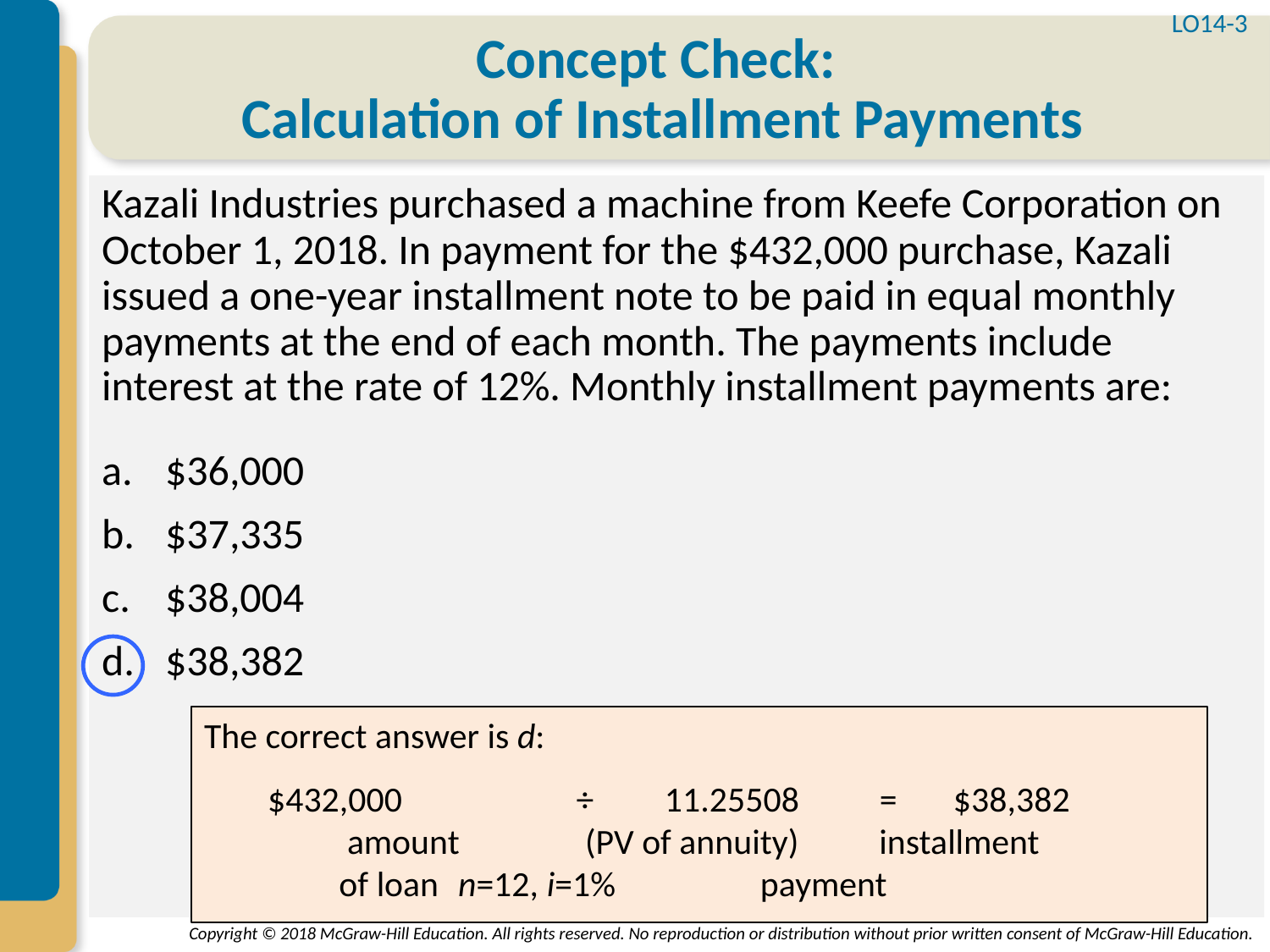

LO14-3
# Concept Check: Calculation of Installment Payments
Kazali Industries purchased a machine from Keefe Corporation on October 1, 2018. In payment for the $432,000 purchase, Kazali issued a one-year installment note to be paid in equal monthly payments at the end of each month. The payments include interest at the rate of 12%. Monthly installment payments are:
$36,000
$37,335
$38,004
$38,382

The correct answer is d:
$432,000	÷	  11.25508          =       $38,382
	  amount 	(PV of annuity)	     installment
	 of loan 	n=12, i=1%	      payment